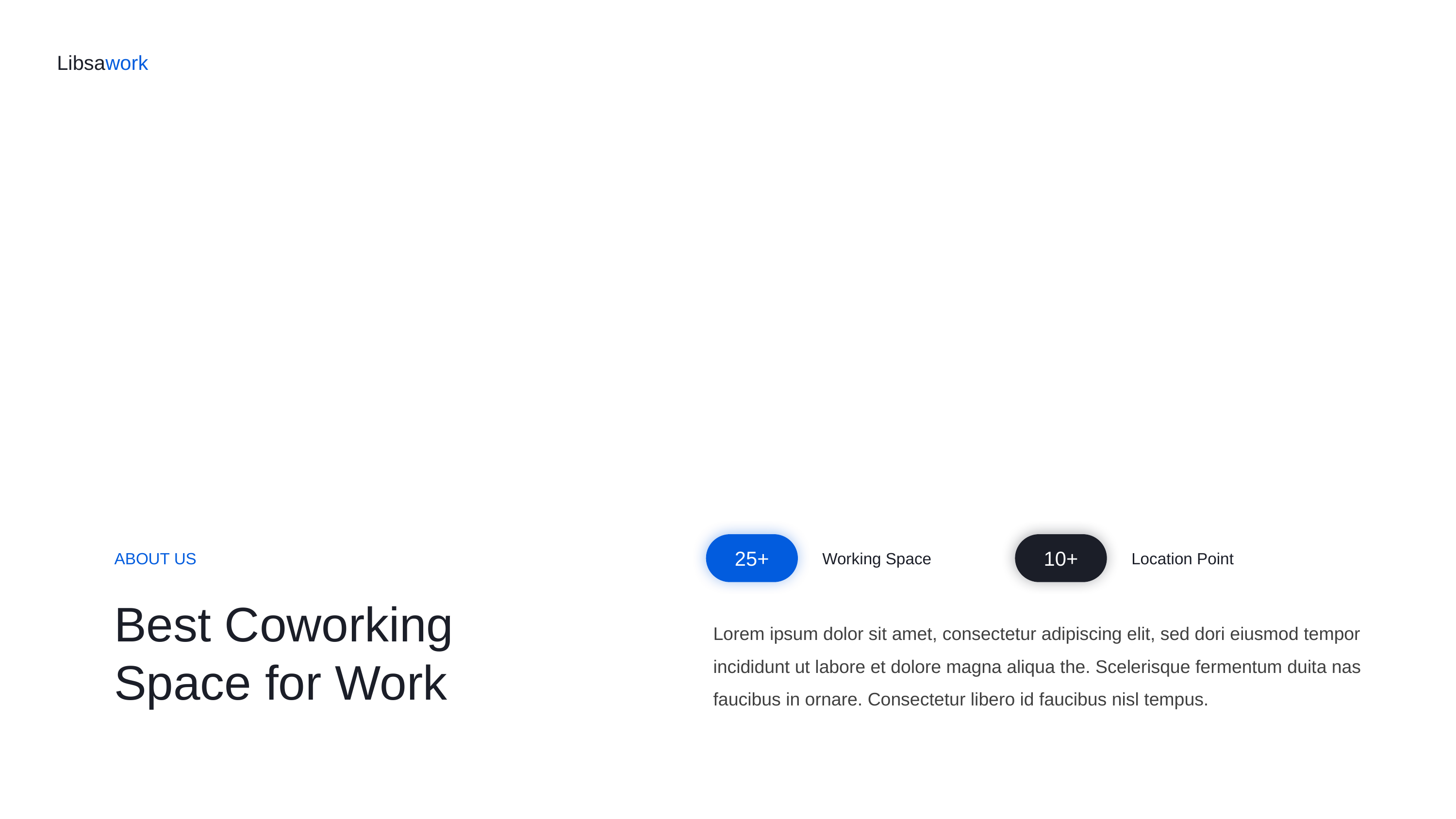

Libsawork

25+
10+
ABOUT US
Working Space
Location Point
Best Coworking Space for Work
Lorem ipsum dolor sit amet, consectetur adipiscing elit, sed dori eiusmod tempor incididunt ut labore et dolore magna aliqua the. Scelerisque fermentum duita nas faucibus in ornare. Consectetur libero id faucibus nisl tempus.